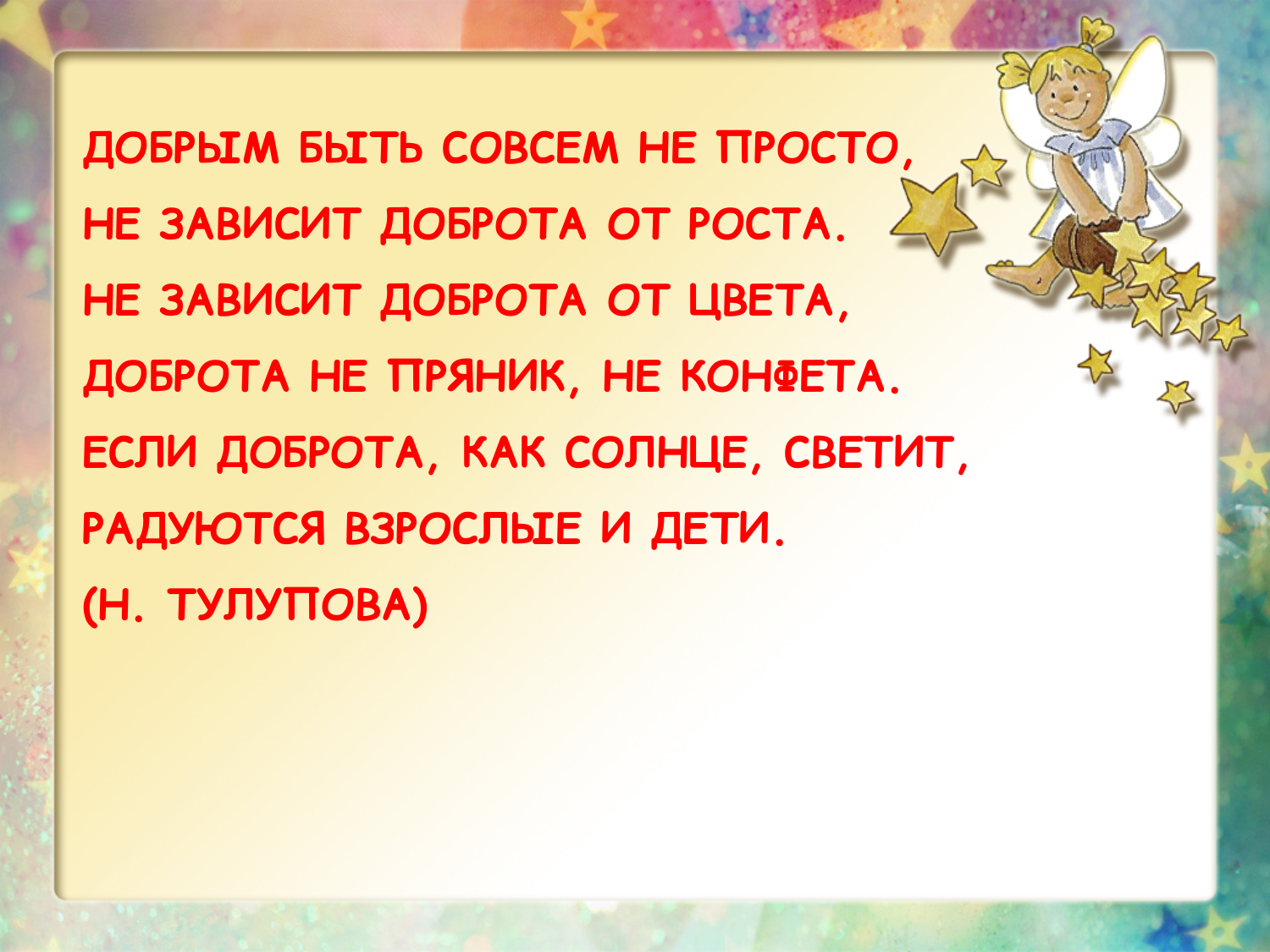

# Добрым быть совсем не просто, Не зависит доброта от роста. Не зависит доброта от цвета, Доброта не пряник, не конфета. Если доброта, как солнце, светит, Радуются взрослые и дети. (Н. Тулупова)